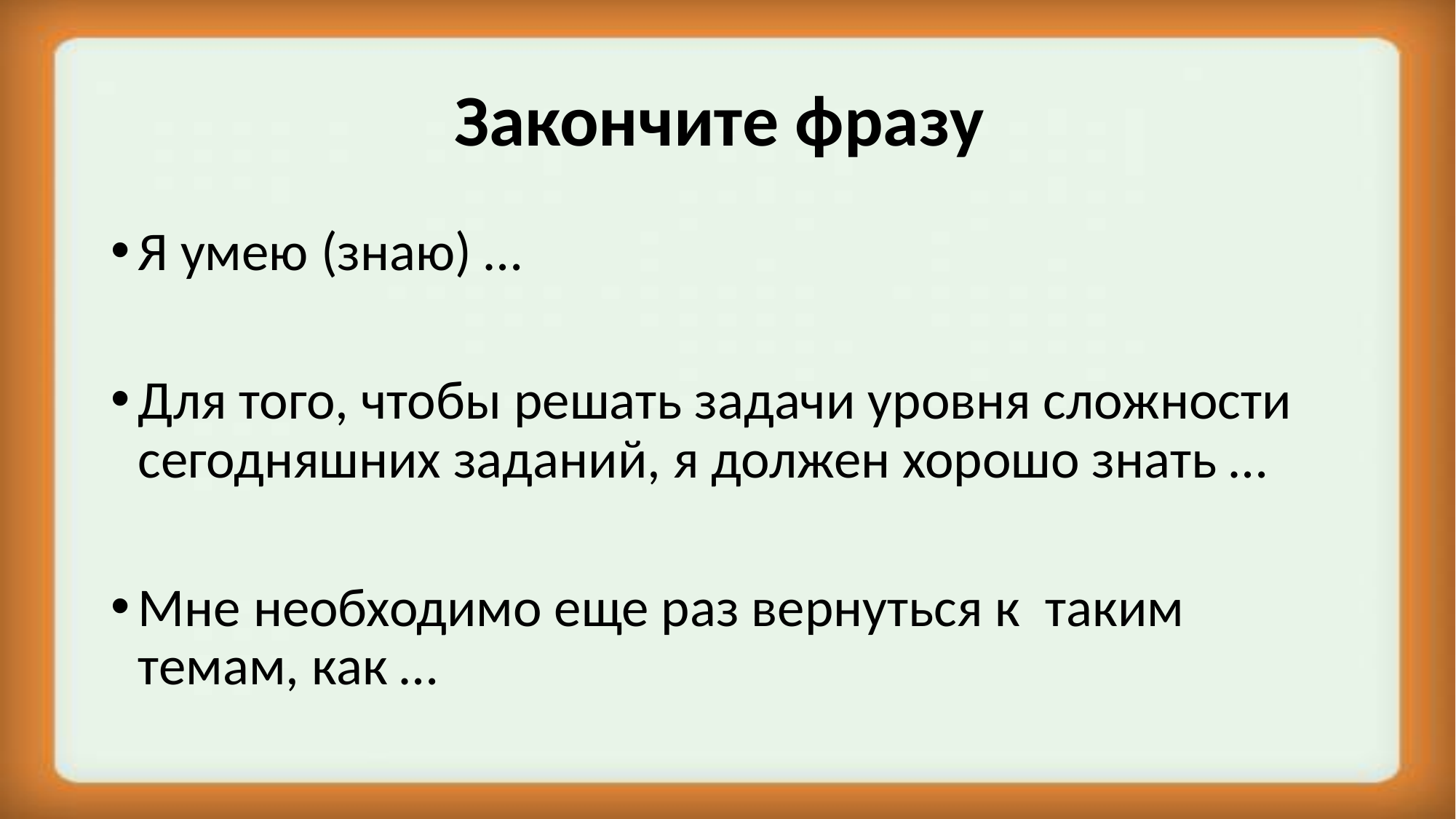

# Закончите фразу
Я умею (знаю) …

Для того, чтобы решать задачи уровня сложности сегодняшних заданий, я должен хорошо знать …

Мне необходимо еще раз вернуться к  таким темам, как …